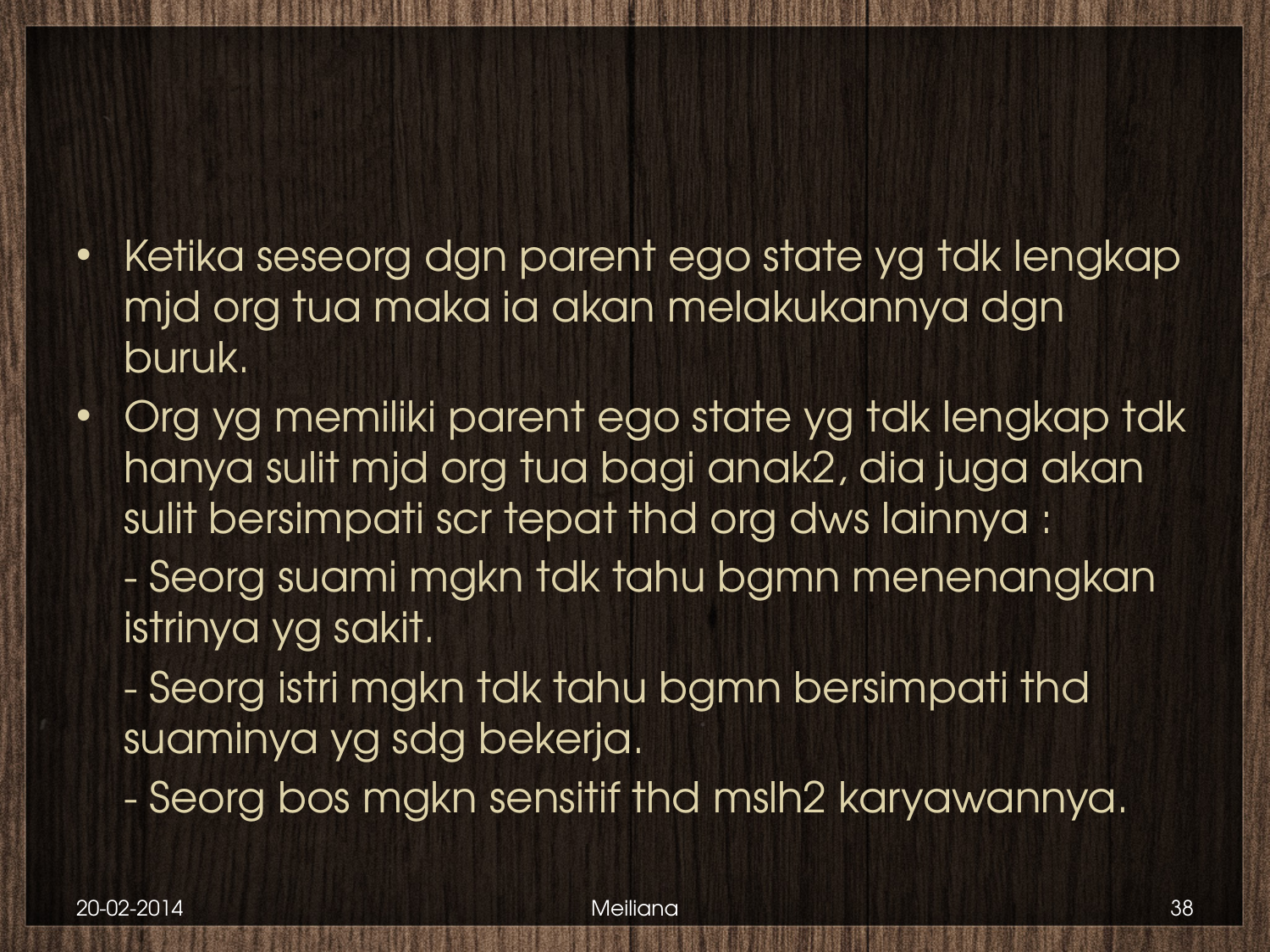

#
Ketika seseorg dgn parent ego state yg tdk lengkap mjd org tua maka ia akan melakukannya dgn buruk.
Org yg memiliki parent ego state yg tdk lengkap tdk hanya sulit mjd org tua bagi anak2, dia juga akan sulit bersimpati scr tepat thd org dws lainnya :
	- Seorg suami mgkn tdk tahu bgmn menenangkan istrinya yg sakit.
	- Seorg istri mgkn tdk tahu bgmn bersimpati thd suaminya yg sdg bekerja.
	- Seorg bos mgkn sensitif thd mslh2 karyawannya.

20-02-2014
Meiliana
38